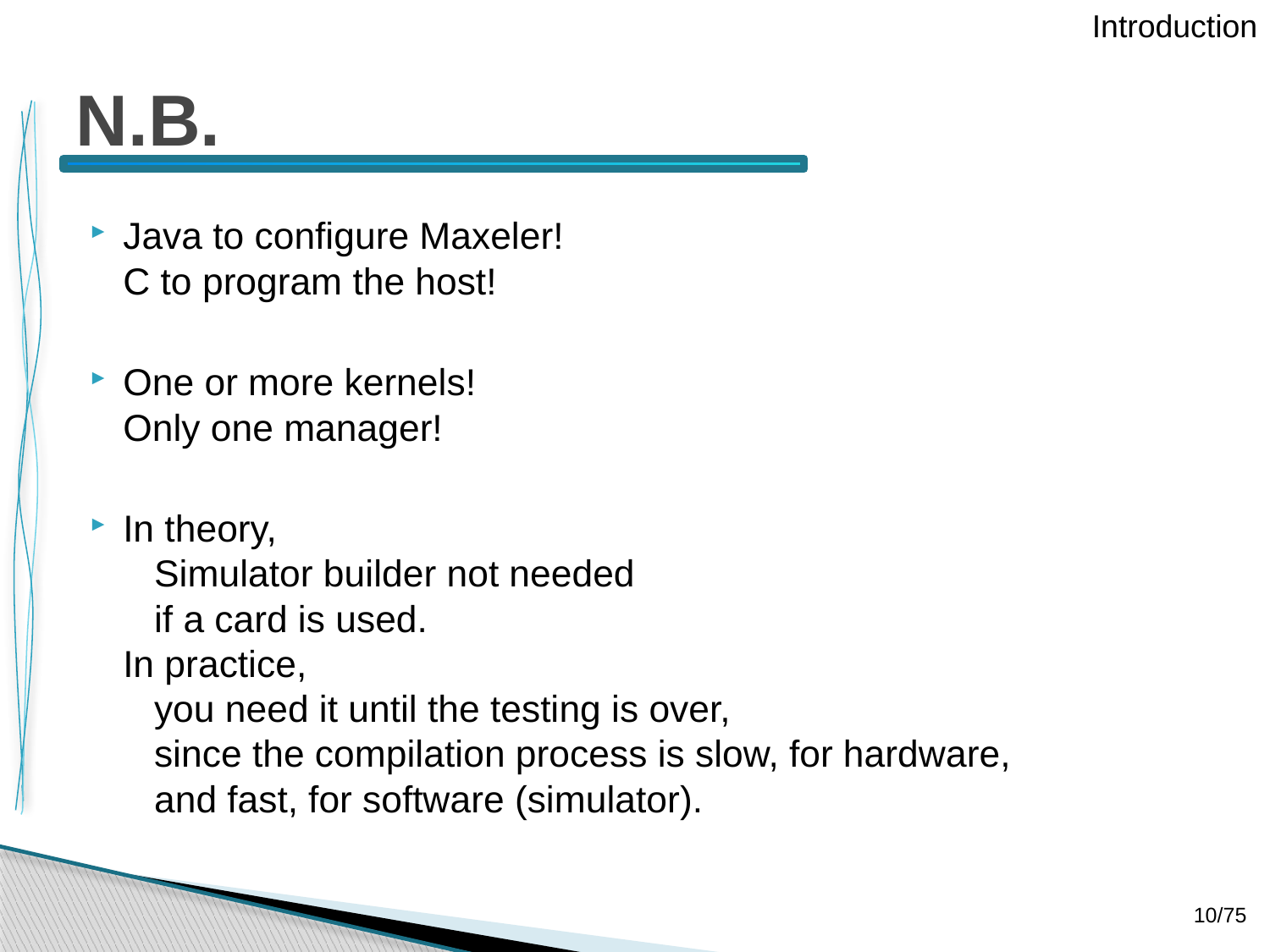

Introduction
# N.B.
Java to configure Maxeler!
C to program the host!

One or more kernels!
Only one manager!

In theory,
   Simulator builder not needed
   if a card is used.
In practice,
   you need it until the testing is over,
   since the compilation process is slow, for hardware,
   and fast, for software (simulator).